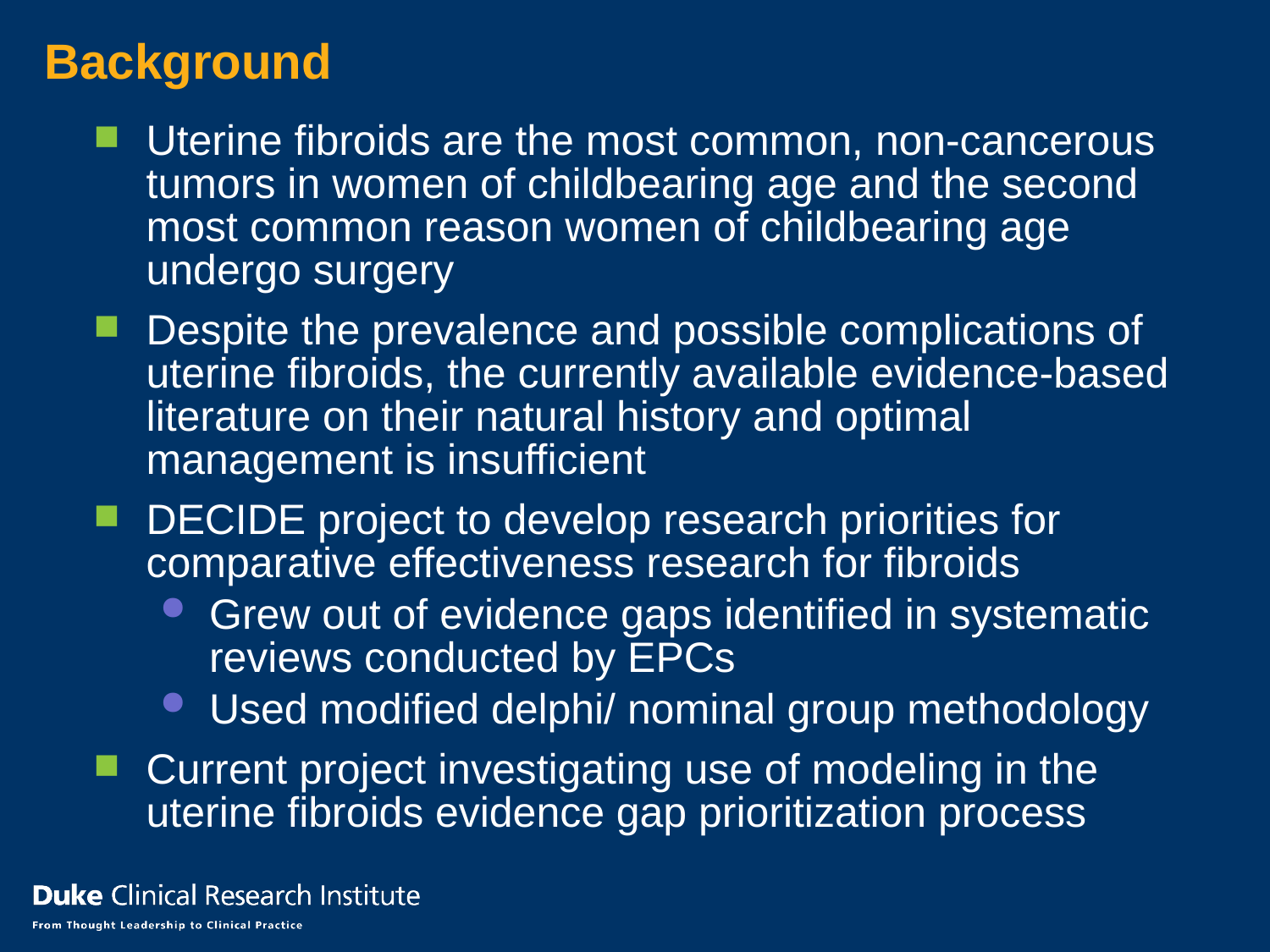

Background
Uterine fibroids are the most common, non-cancerous tumors in women of childbearing age and the second most common reason women of childbearing age undergo surgery
Despite the prevalence and possible complications of uterine fibroids, the currently available evidence-based literature on their natural history and optimal management is insufficient
DECIDE project to develop research priorities for comparative effectiveness research for fibroids
Grew out of evidence gaps identified in systematic reviews conducted by EPCs
Used modified delphi/ nominal group methodology
Current project investigating use of modeling in the uterine fibroids evidence gap prioritization process